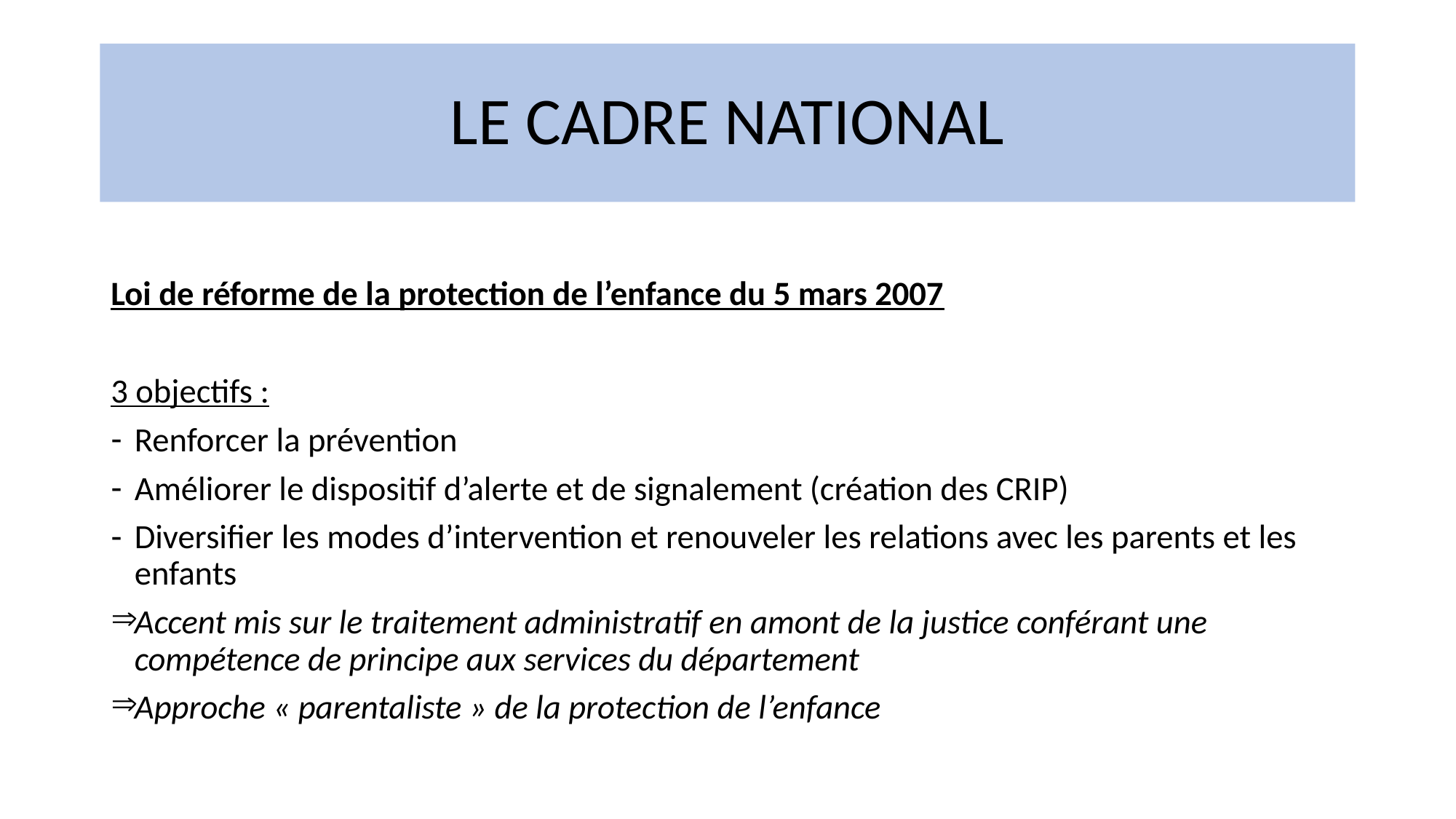

# LE CADRE NATIONAL

Loi de réforme de la protection de l’enfance du 5 mars 2007

3 objectifs :
Renforcer la prévention
Améliorer le dispositif d’alerte et de signalement (création des CRIP)
Diversifier les modes d’intervention et renouveler les relations avec les parents et les enfants
Accent mis sur le traitement administratif en amont de la justice conférant une compétence de principe aux services du département
Approche « parentaliste » de la protection de l’enfance